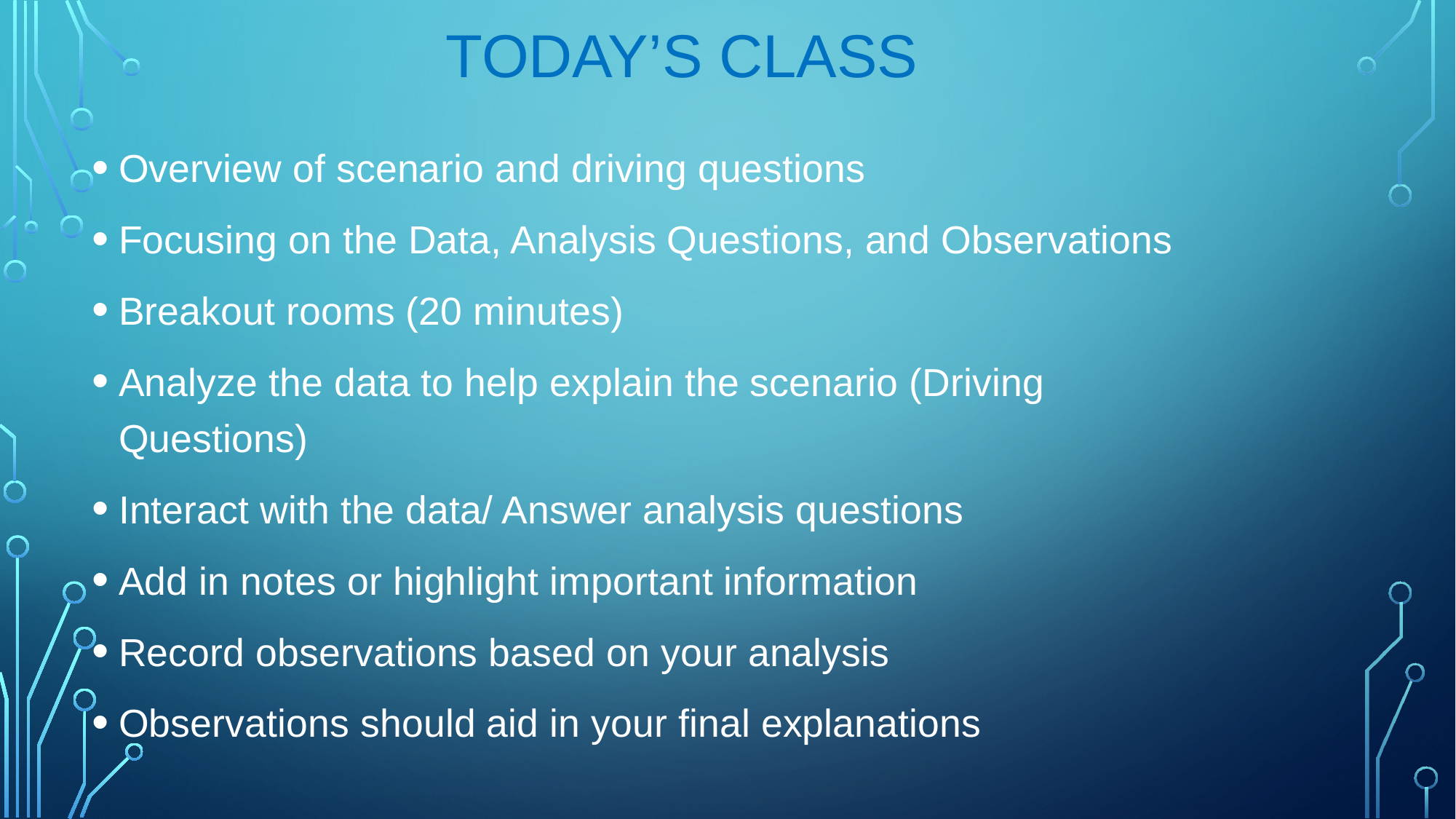

# Today’s Class
Overview of scenario and driving questions
Focusing on the Data, Analysis Questions, and Observations
Breakout rooms (20 minutes)
Analyze the data to help explain the scenario (Driving Questions)
Interact with the data/ Answer analysis questions
Add in notes or highlight important information
Record observations based on your analysis
Observations should aid in your final explanations